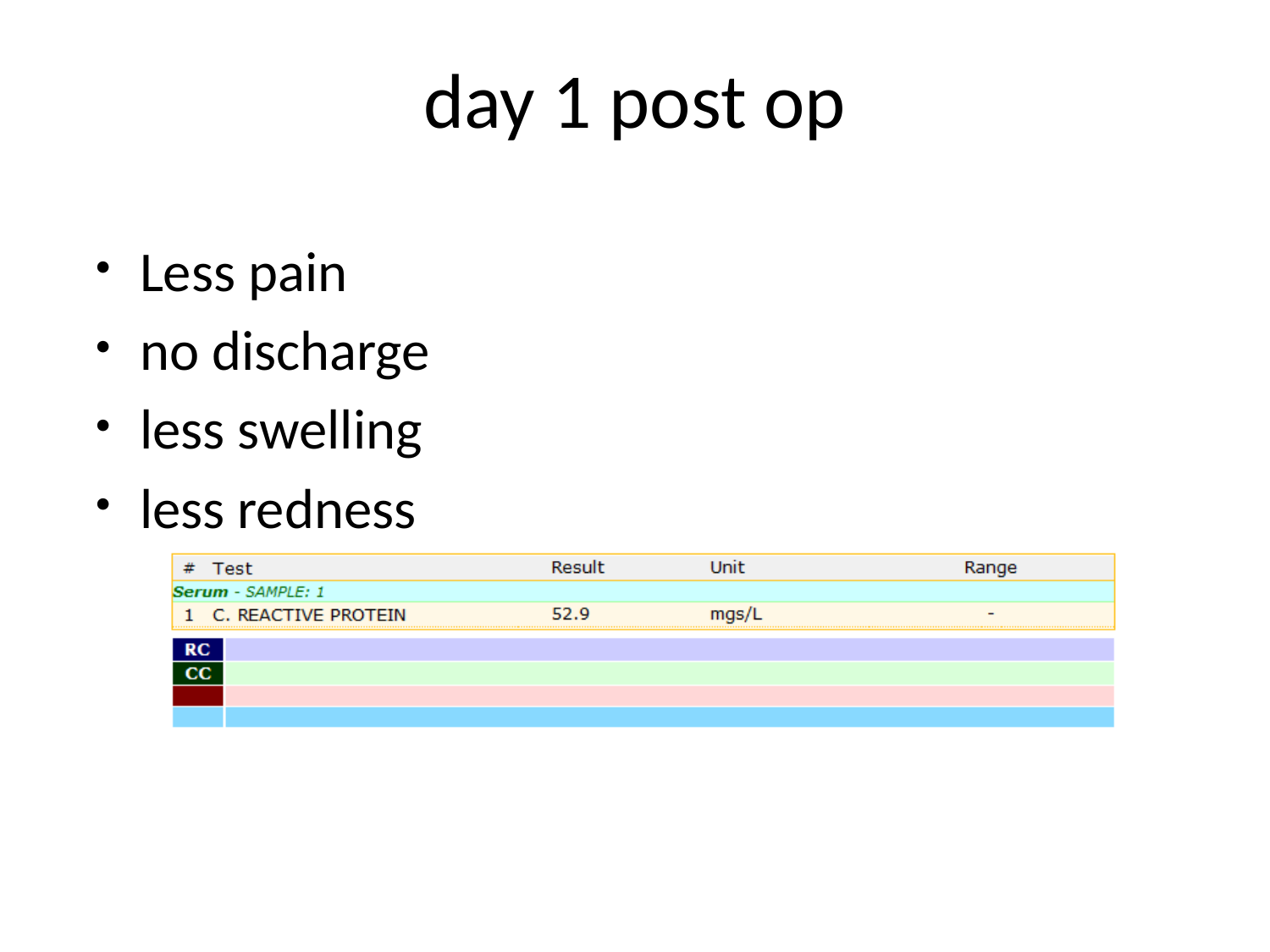

# day 1 post op
Less pain
no discharge
less swelling
less redness